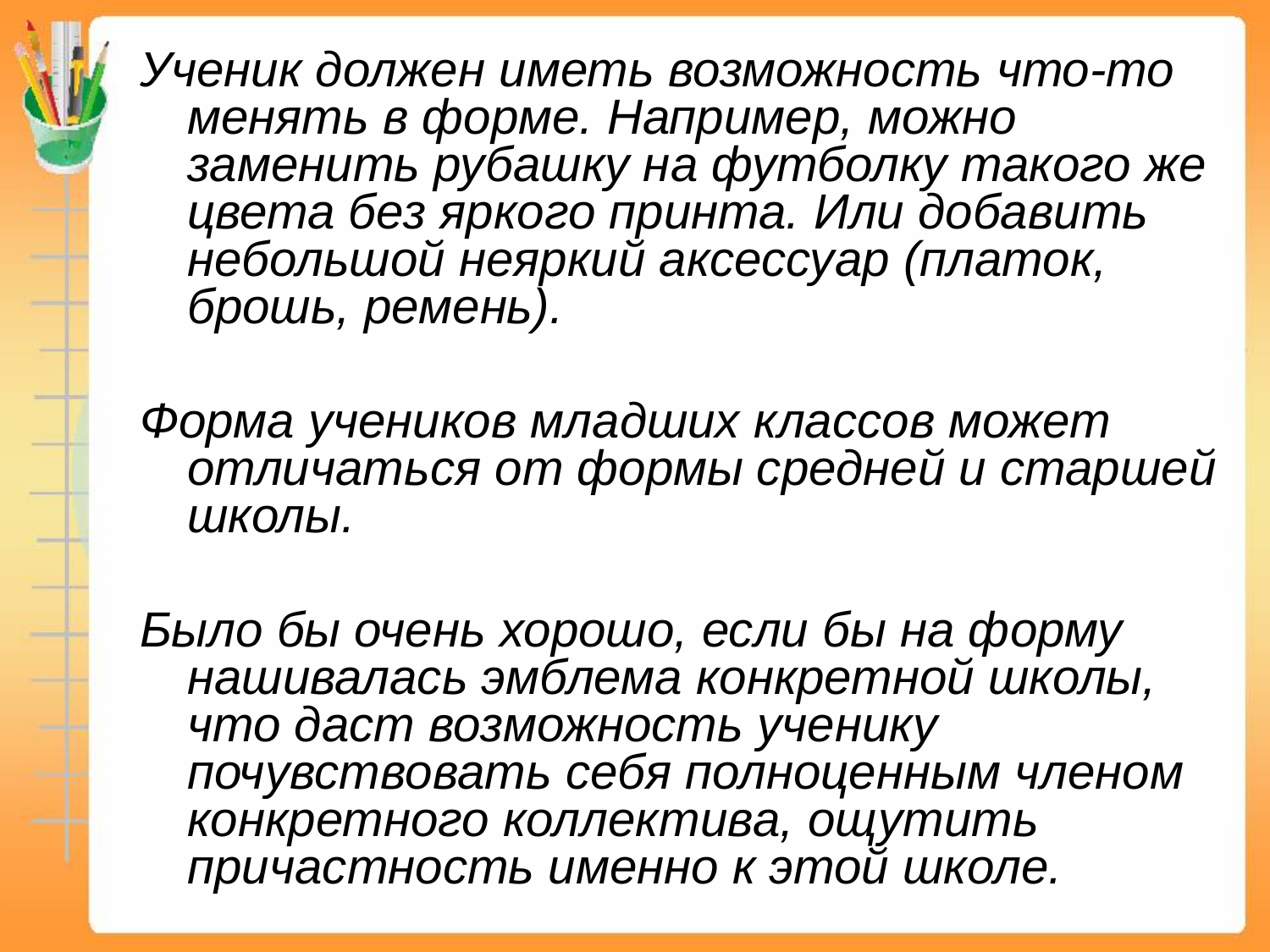

Ученик должен иметь возможность что-то менять в форме. Например, можно заменить рубашку на футболку такого же цвета без яркого принта. Или добавить небольшой неяркий аксессуар (платок, брошь, ремень).

Форма учеников младших классов может отличаться от формы средней и старшей школы.

Было бы очень хорошо, если бы на форму нашивалась эмблема конкретной школы, что даст возможность ученику почувствовать себя полноценным членом конкретного коллектива, ощутить причастность именно к этой школе.